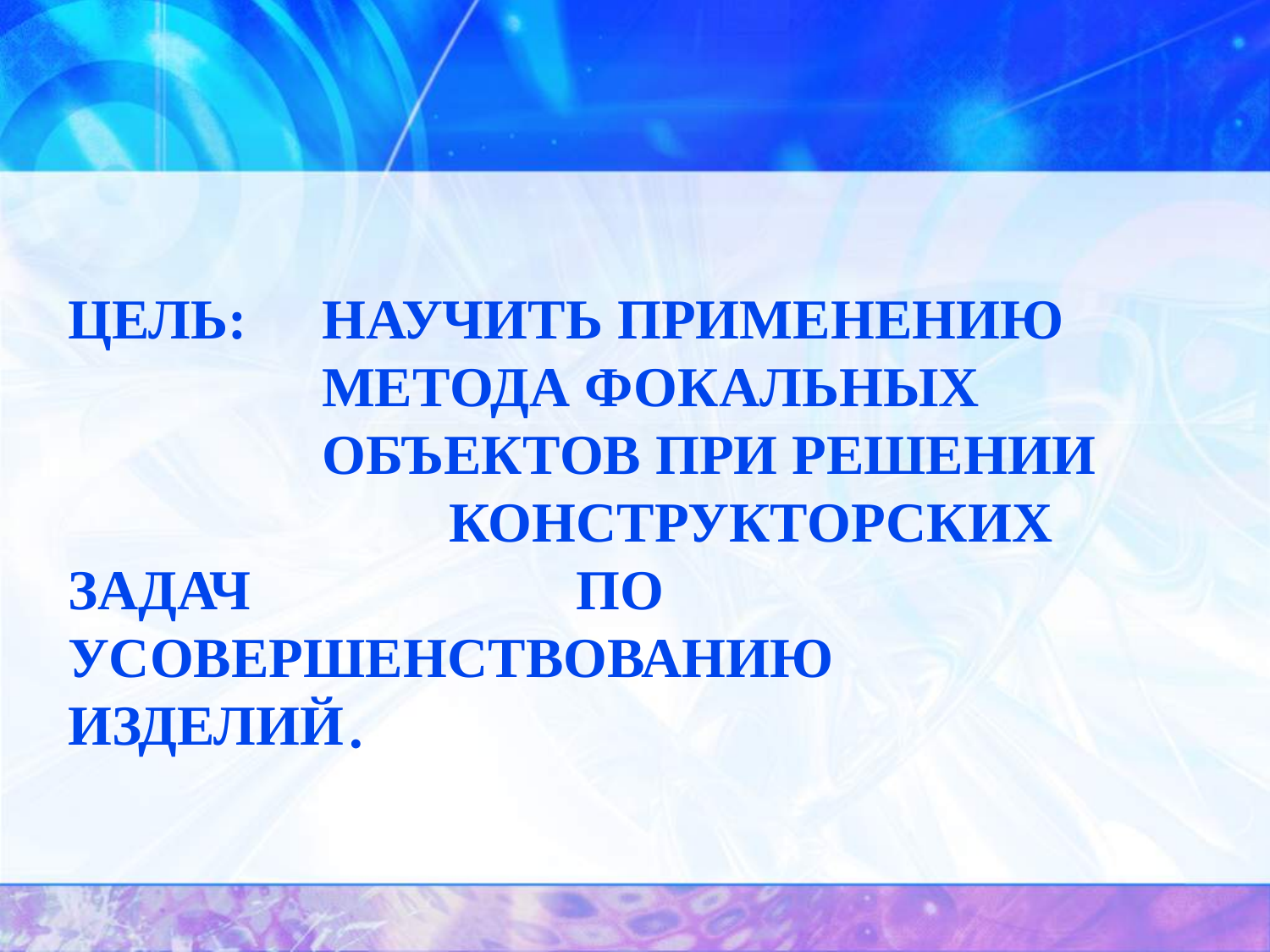

#
Цель:	научить применению 				метода фокальных 				объектов при решении                    		конструкторских задач 			по усовершенствованию 			изделий.